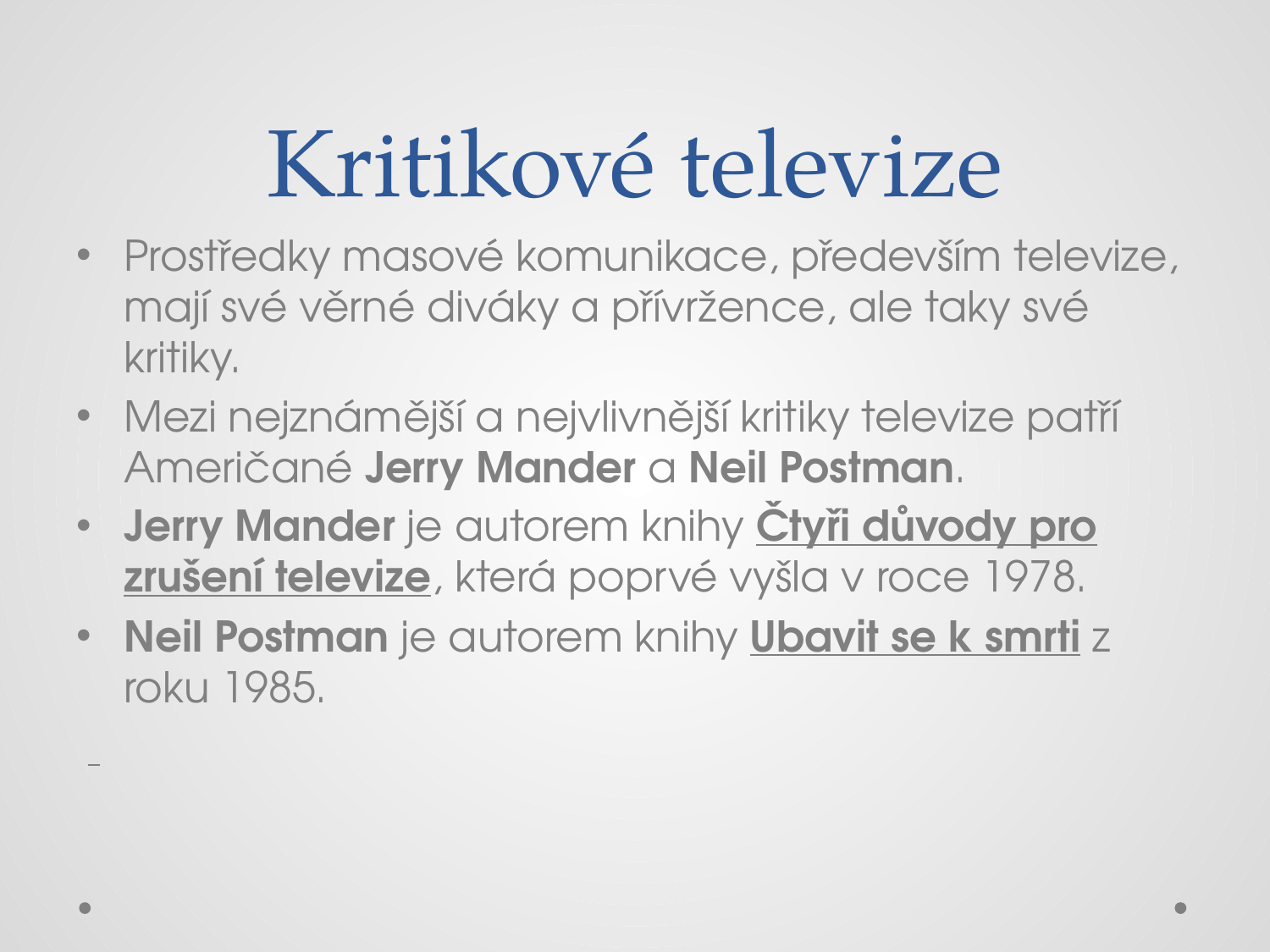

# Kritikové televize
Prostředky masové komunikace, především televize, mají své věrné diváky a přívržence, ale taky své kritiky.
Mezi nejznámější a nejvlivnější kritiky televize patří Američané Jerry Mander a Neil Postman.
Jerry Mander je autorem knihy Čtyři důvody pro zrušení televize, která poprvé vyšla v roce 1978.
Neil Postman je autorem knihy Ubavit se k smrti z roku 1985.